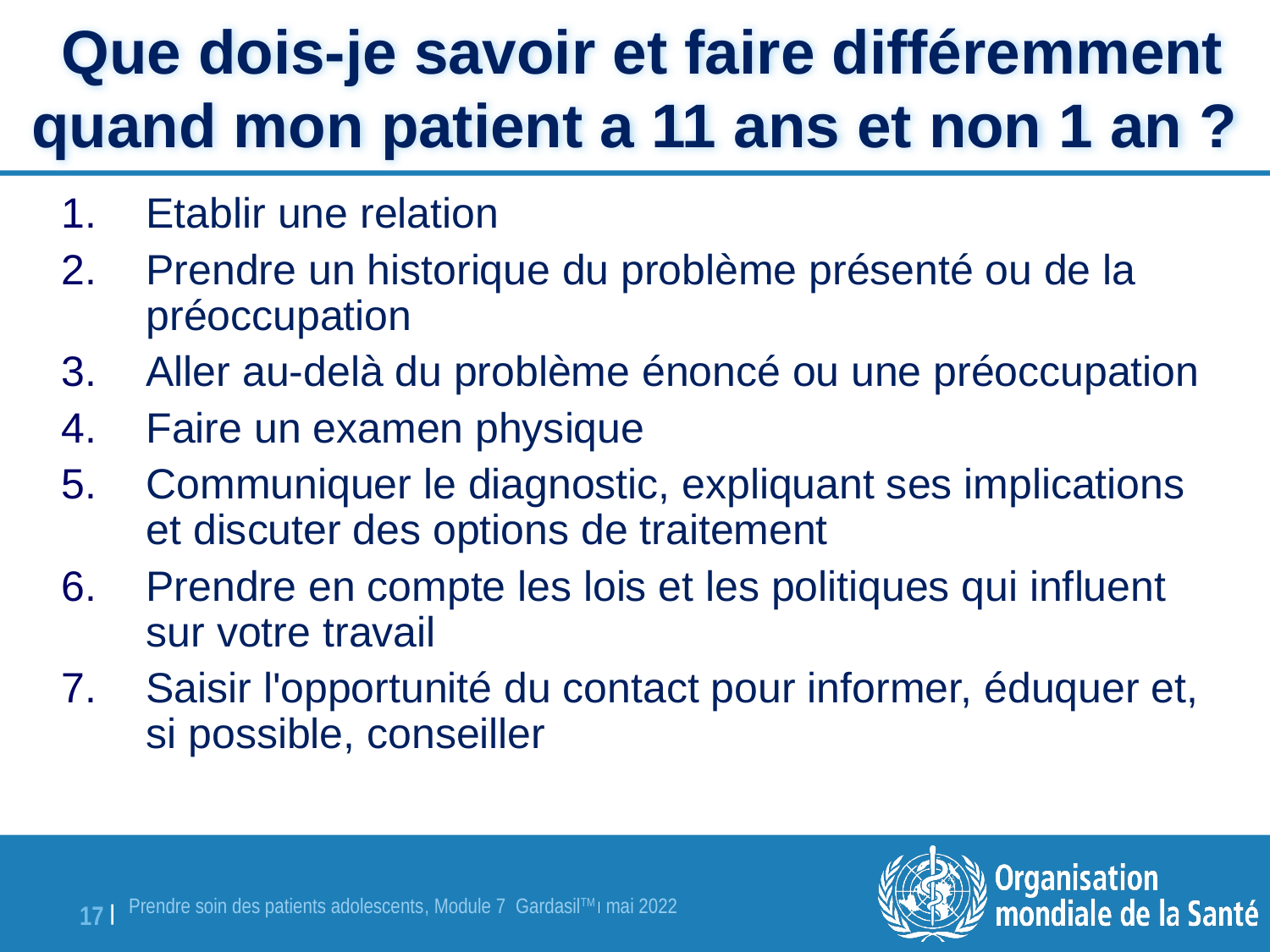

# Que dois-je savoir et faire différemment quand mon patient a 11 ans et non 1 an ?
Etablir une relation
Prendre un historique du problème présenté ou de la préoccupation
Aller au-delà du problème énoncé ou une préoccupation
Faire un examen physique
Communiquer le diagnostic, expliquant ses implications et discuter des options de traitement
Prendre en compte les lois et les politiques qui influent sur votre travail
Saisir l'opportunité du contact pour informer, éduquer et, si possible, conseiller